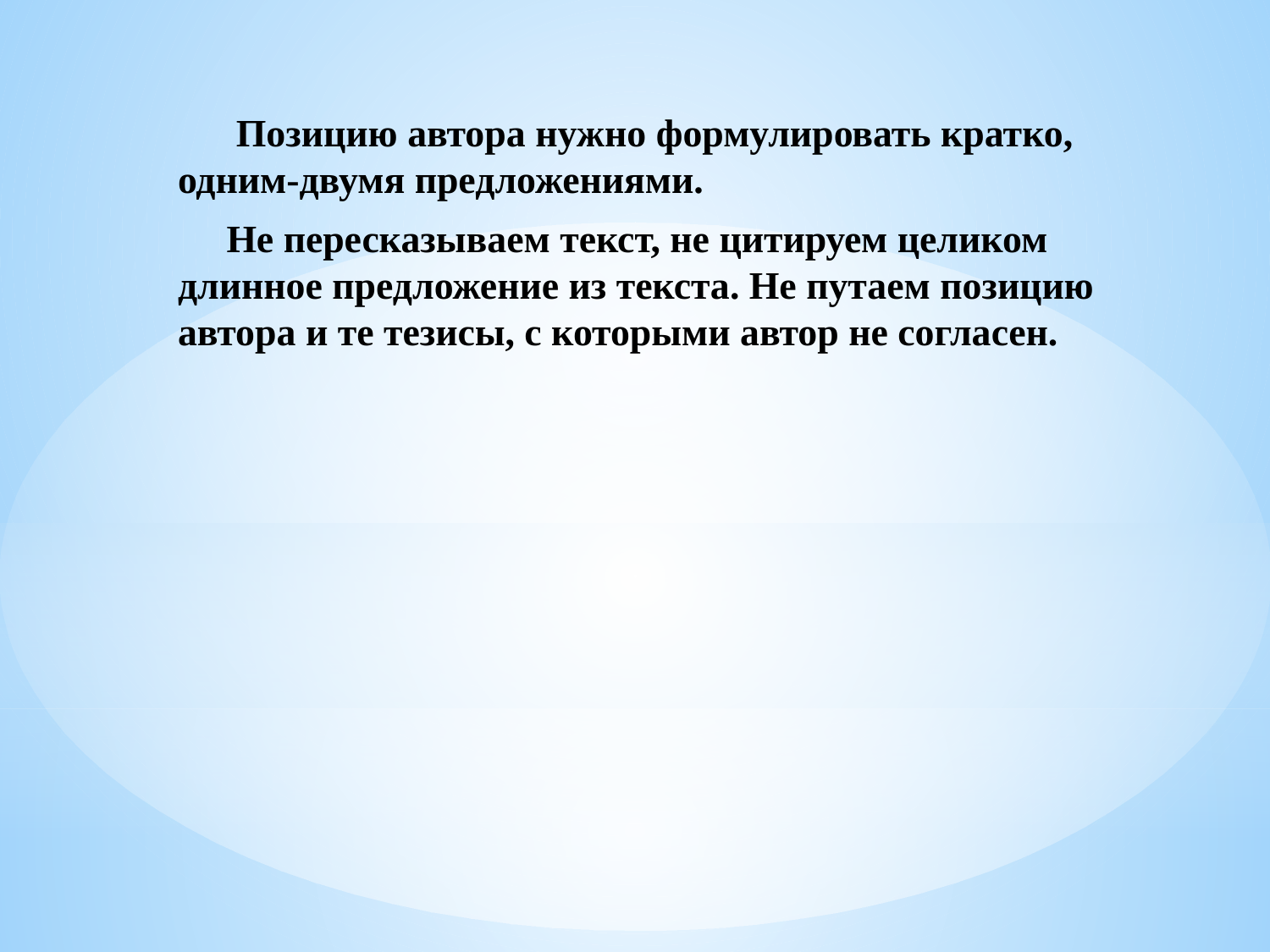

Позицию автора нужно формулировать кратко, одним-двумя предложениями.
     Не пересказываем текст, не цитируем целиком длинное предложение из текста. Не путаем позицию автора и те тезисы, c которыми автор не согласен.